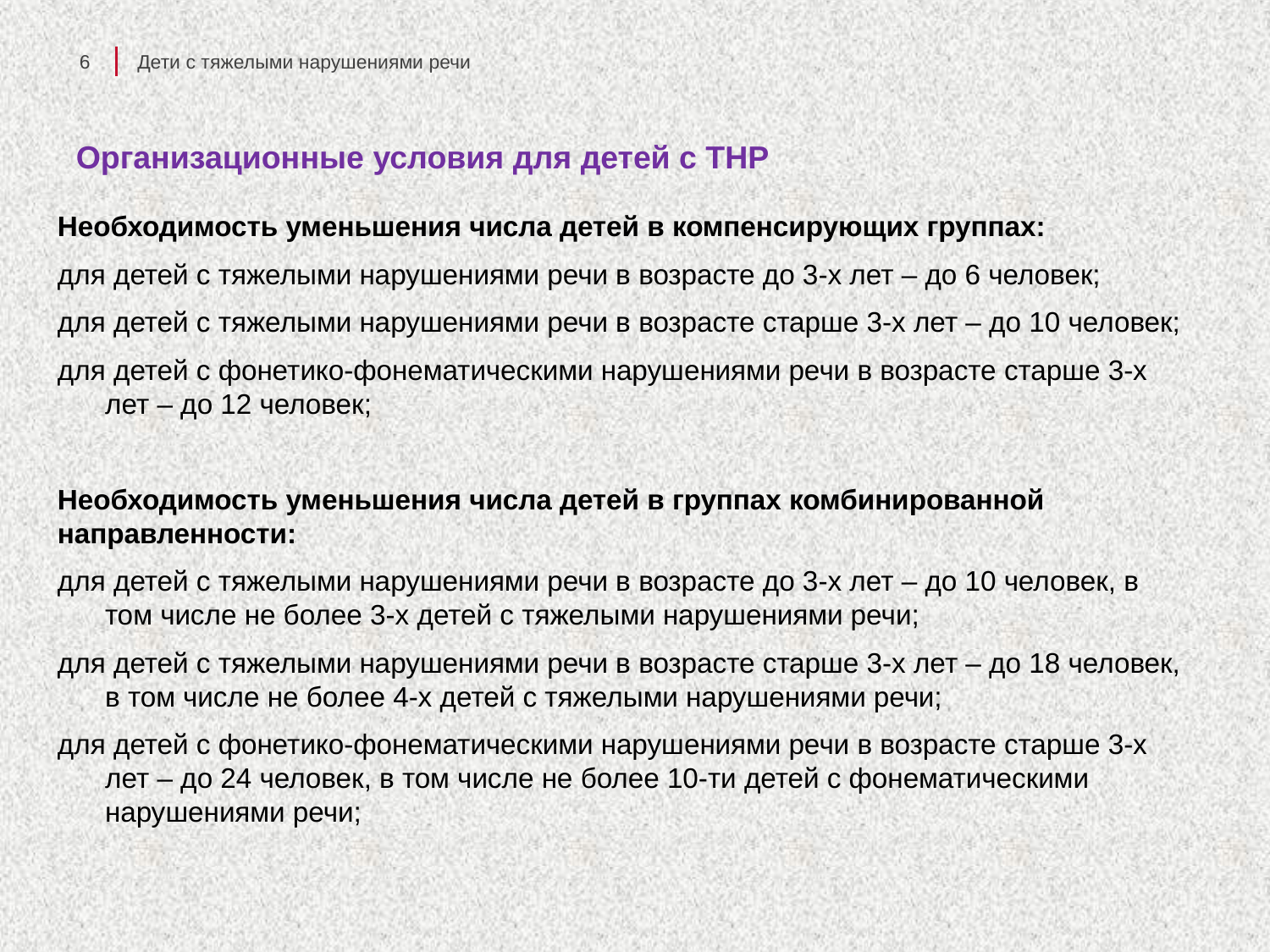

6
Дети с тяжелыми нарушениями речи

Необходимость уменьшения числа детей в компенсирующих группах:
для детей с тяжелыми нарушениями речи в возрасте до 3-х лет – до 6 человек;
для детей с тяжелыми нарушениями речи в возрасте старше 3-х лет – до 10 человек;
для детей с фонетико-фонематическими нарушениями речи в возрасте старше 3-х лет – до 12 человек;

Необходимость уменьшения числа детей в группах комбинированной направленности:
для детей с тяжелыми нарушениями речи в возрасте до 3-х лет – до 10 человек, в том числе не более 3-х детей с тяжелыми нарушениями речи;
для детей с тяжелыми нарушениями речи в возрасте старше 3-х лет – до 18 человек, в том числе не более 4-х детей с тяжелыми нарушениями речи;
для детей с фонетико-фонематическими нарушениями речи в возрасте старше 3-х лет – до 24 человек, в том числе не более 10-ти детей с фонематическими нарушениями речи;

# Организационные условия для детей с ТНР